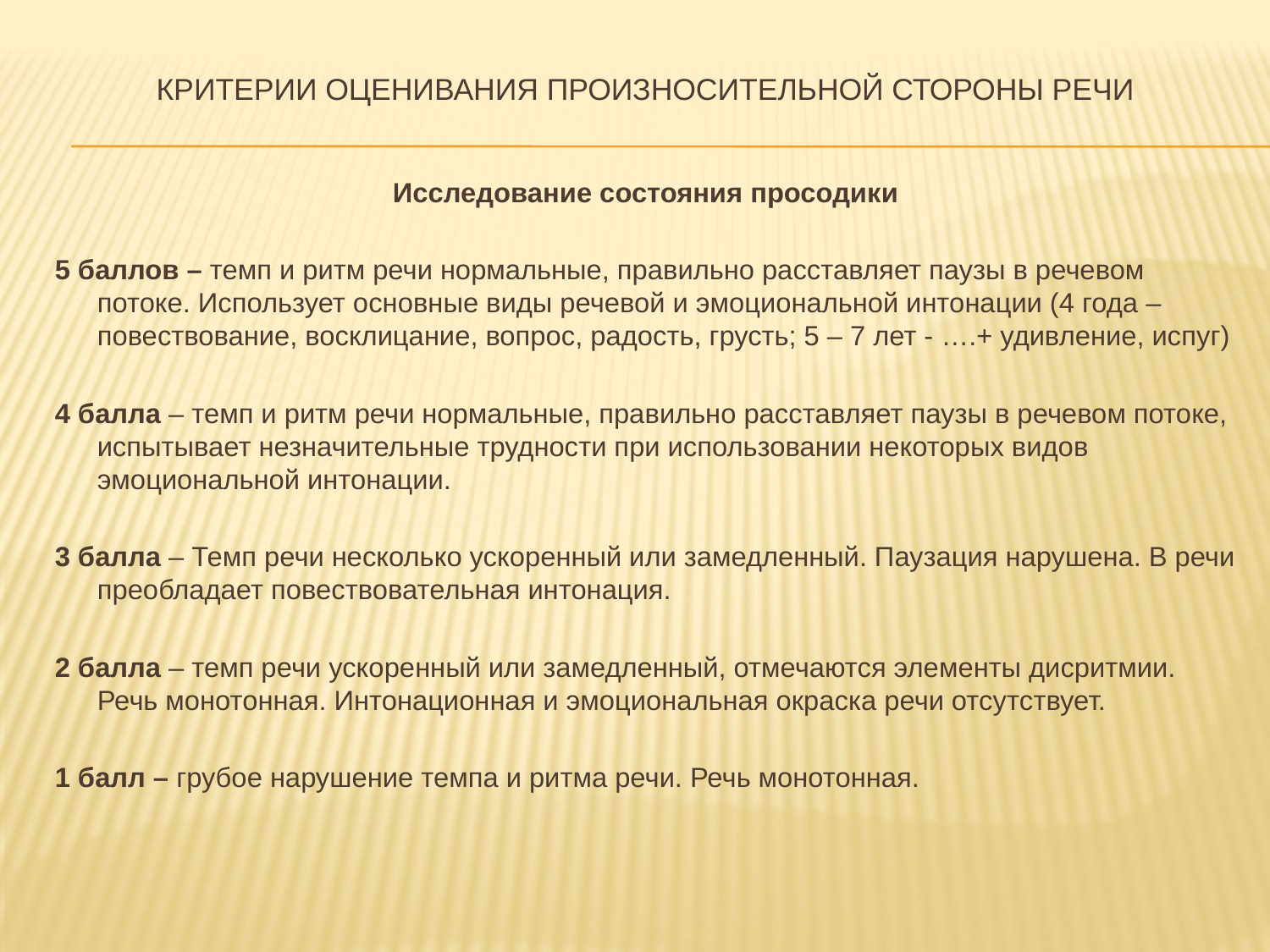

# Критерии оценивания произносительной стороны речи
Исследование состояния просодики

5 баллов – темп и ритм речи нормальные, правильно расставляет паузы в речевом потоке. Использует основные виды речевой и эмоциональной интонации (4 года – повествование, восклицание, вопрос, радость, грусть; 5 – 7 лет - ….+ удивление, испуг)

4 балла – темп и ритм речи нормальные, правильно расставляет паузы в речевом потоке,  испытывает незначительные трудности при использовании некоторых видов эмоциональной интонации.

3 балла – Темп речи несколько ускоренный или замедленный. Паузация нарушена. В речи преобладает повествовательная интонация.

2 балла – темп речи ускоренный или замедленный, отмечаются элементы дисритмии. Речь монотонная. Интонационная и эмоциональная окраска речи отсутствует.

1 балл – грубое нарушение темпа и ритма речи. Речь монотонная.